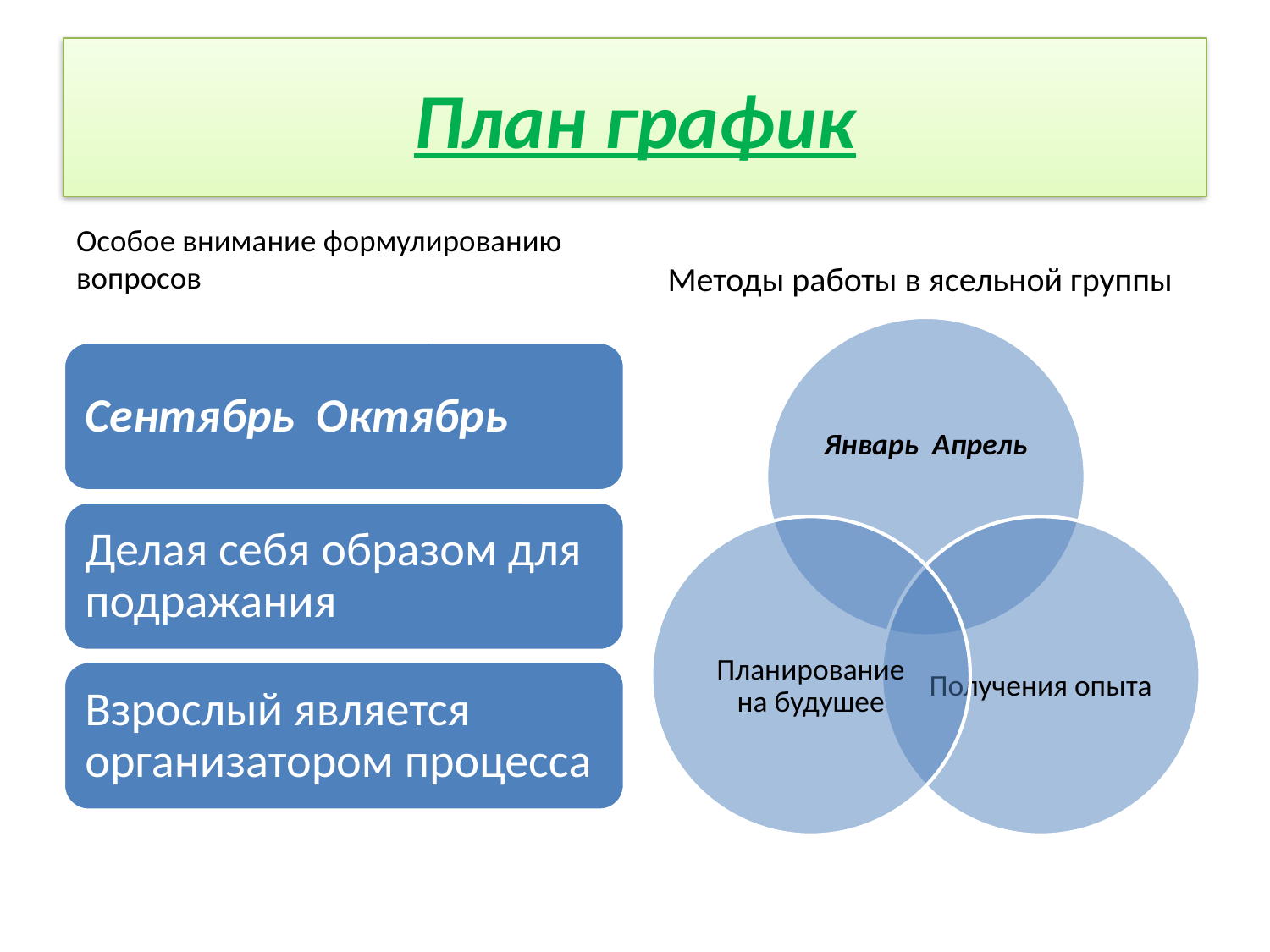

# План график
Особое внимание формулированию вопросов
Методы работы в ясельной группы
Сентябрь  Октябрь
Делая себя образом для подражания
Взрослый является организатором процесса
Январь  Апрель
Получения опыта
Планирование на будушее